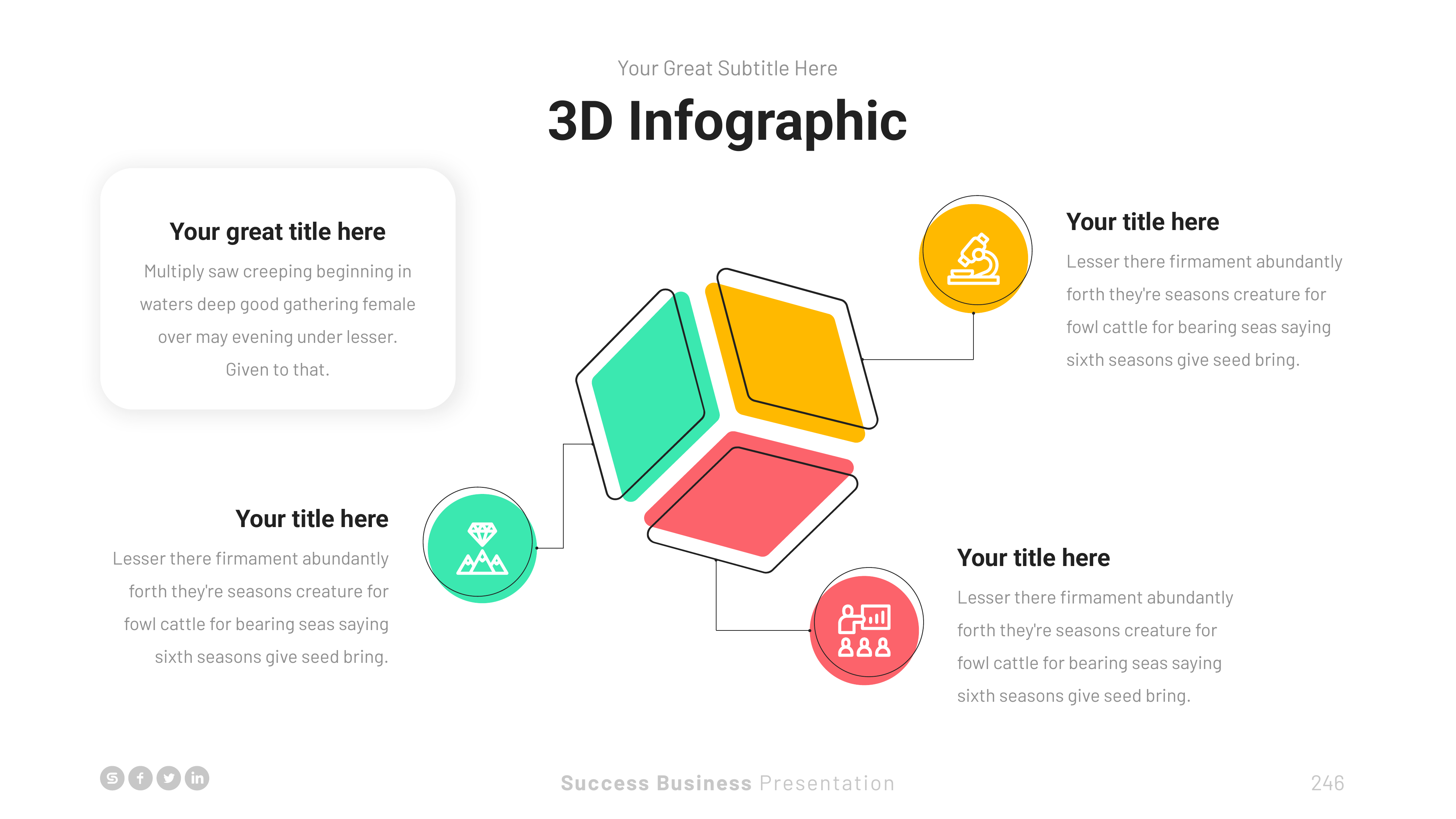

Your Great Subtitle Here
3D Infographic

Your title here
Lesser there firmament abundantly forth they're seasons creature for fowl cattle for bearing seas saying sixth seasons give seed bring.

Your great title here
Multiply saw creeping beginning in waters deep good gathering female over may evening under lesser. Given to that.

Your title here
Lesser there firmament abundantly forth they're seasons creature for fowl cattle for bearing seas saying sixth seasons give seed bring.

Your title here
Lesser there firmament abundantly forth they're seasons creature for fowl cattle for bearing seas saying sixth seasons give seed bring.